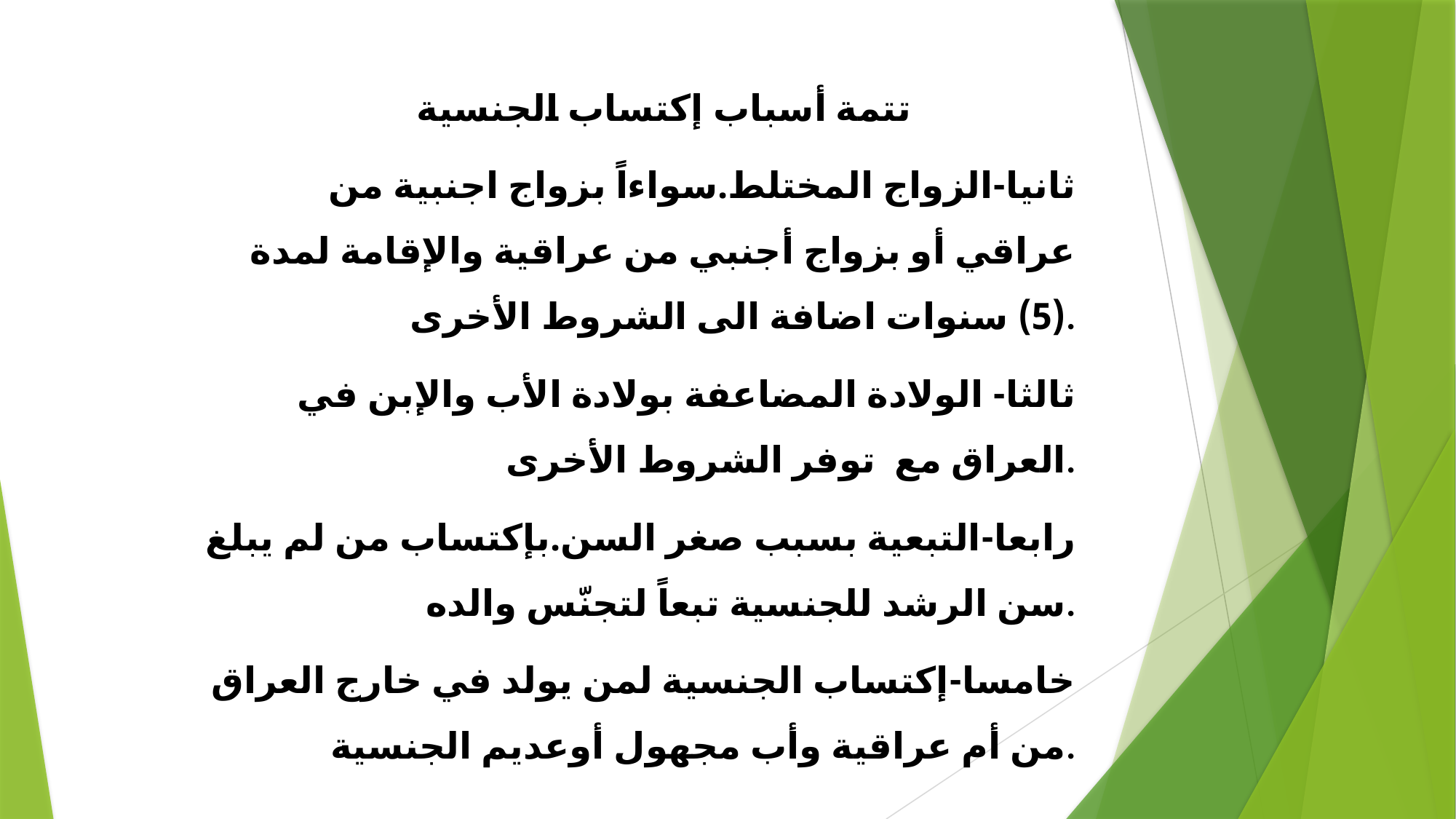

تتمة أسباب إكتساب الجنسية
ثانيا-الزواج المختلط.سواءاً بزواج اجنبية من عراقي أو بزواج أجنبي من عراقية والإقامة لمدة (5) سنوات اضافة الى الشروط الأخرى.
ثالثا- الولادة المضاعفة بولادة الأب والإبن في العراق مع  توفر الشروط الأخرى.
رابعا-التبعية بسبب صغر السن.بإكتساب من لم يبلغ سن الرشد للجنسية تبعاً لتجنّس والده.
خامسا-إكتساب الجنسية لمن يولد في خارج العراق من أم عراقية وأب مجهول أوعديم الجنسية.